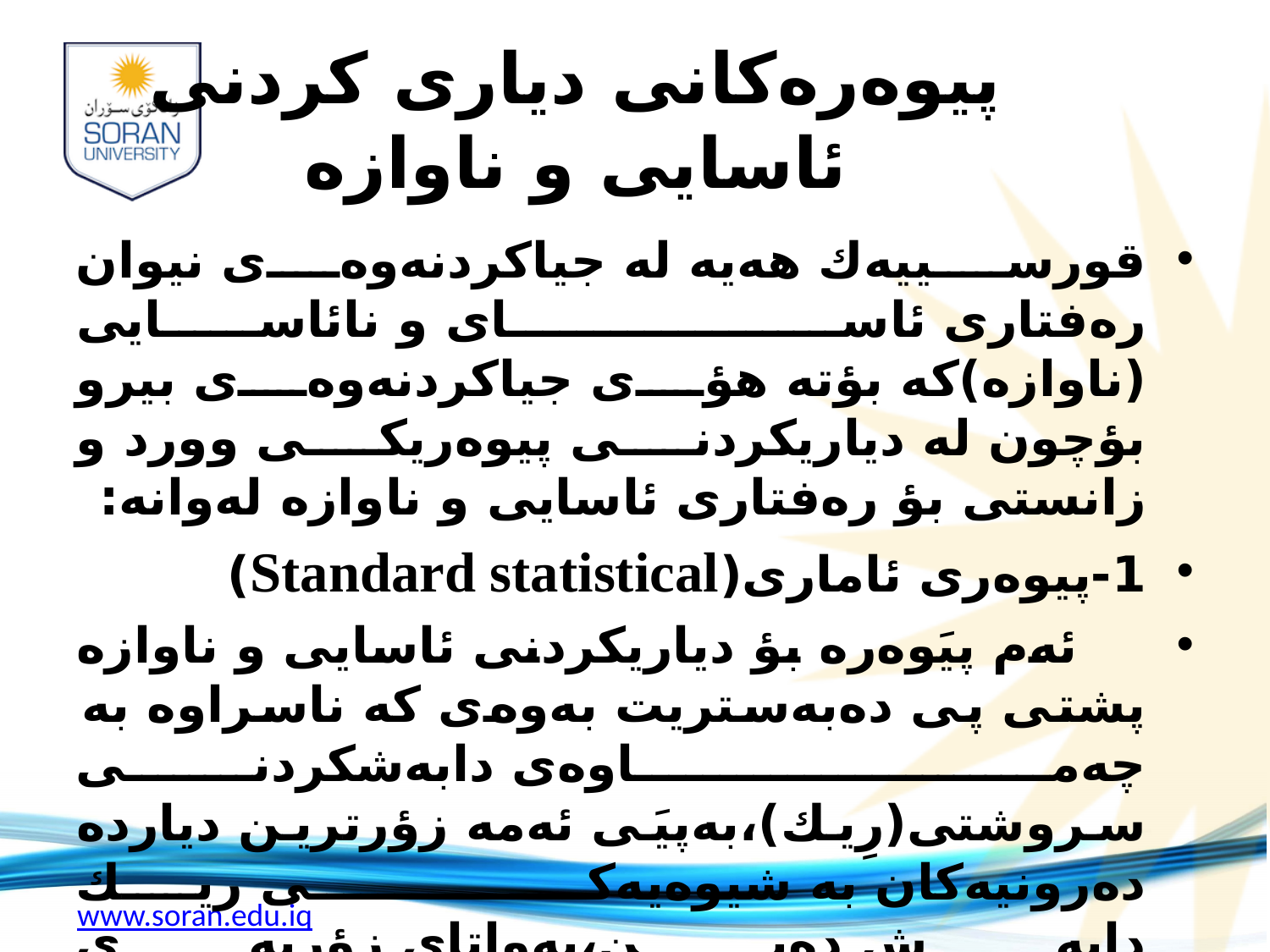

# پيوه‌ره‌كانى ديارى كردنى ئاسايى و ناوازه‌
قورسييه‌ك هه‌يه‌ له‌ جياكردنه‌وه‌ى نيوان ره‌فتارى ئاســــــــــــــاى و نائاسايى (ناوازه‌)كه‌ بؤته‌ هؤى جياكردنه‌وه‌ى بيرو بؤچون له‌ دياريكردنى پيوه‌ريكى وورد و زانستى بؤ ره‌فتارى ئاسايى و ناوازه‌ له‌وانه‌:
1-پيوه‌رى ئامارى(Standard statistical)
    ئه‌م پيَوه‌ره‌ بؤ دياريكردنى ئاسايى و ناوازه‌ پشتى پى ده‌به‌ستريت به‌وه‌ى كه‌ ناسراوه‌ به‌ چه‌مـــــــــــــــــاوه‌ى دابه‌شكردنى سروشتى(رِيك)،به‌پيَى ئه‌مه‌ زؤرترين ديارده‌ ده‌رونيه‌كان به‌ شيوه‌يه‌كــــــــــــى ريك دابه‌ش ده‌بن،به‌واتاى زؤربه‌ى تاكه‌كـــــــــــــــــــــــــان خاوه‌نى توانايه‌كى مامناوه‌ندن له‌ خه‌سله‌ت و تايبه‌تمه‌ندييه‌كانيان،به‌لاَم